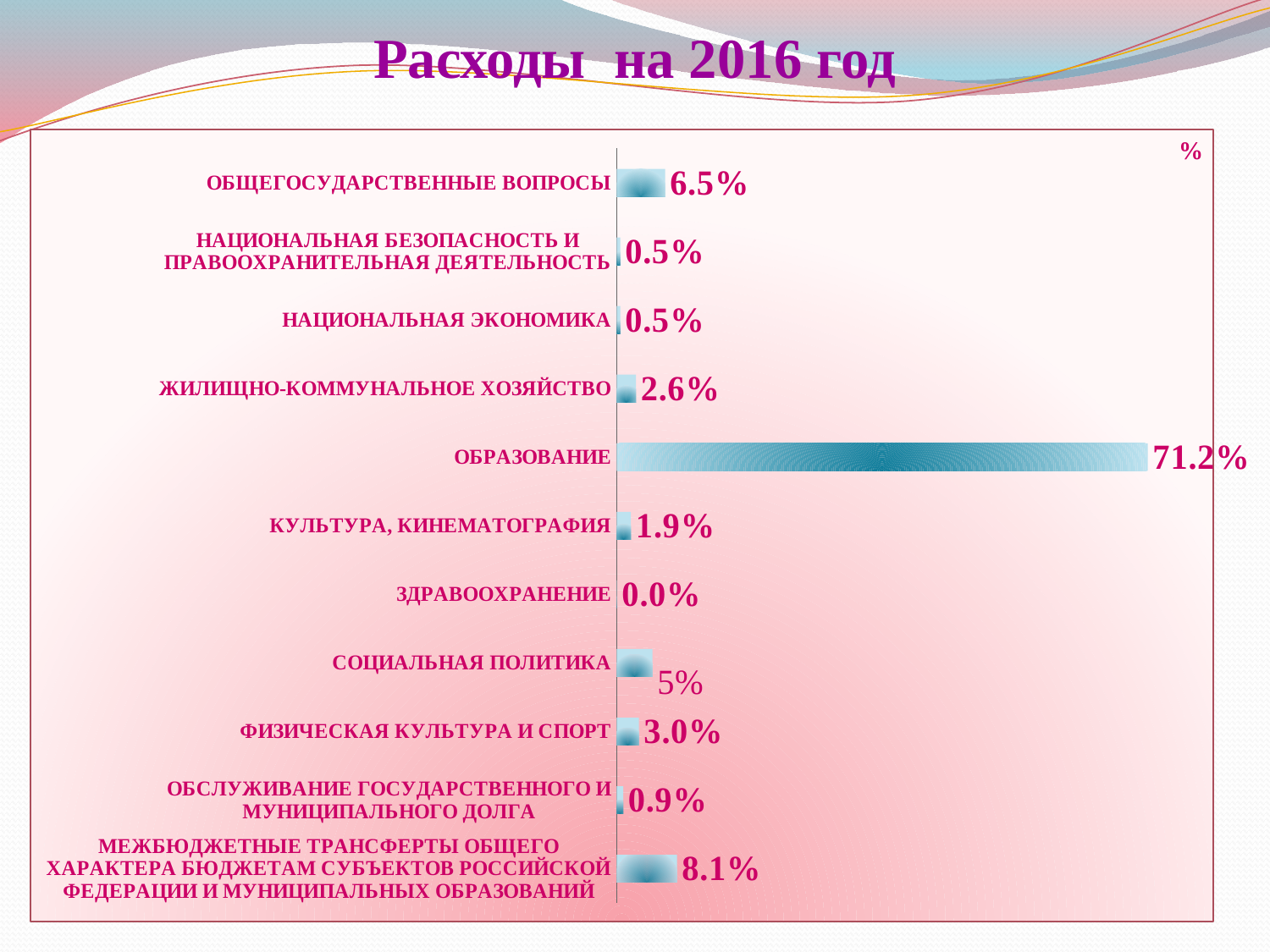

# Расходы  на 2016 год

### Chart:

| Category | % |
|---|---|
| МЕЖБЮДЖЕТНЫЕ ТРАНСФЕРТЫ ОБЩЕГО ХАРАКТЕРА БЮДЖЕТАМ СУБЪЕКТОВ РОССИЙСКОЙ ФЕДЕРАЦИИ И МУНИЦИПАЛЬНЫХ ОБРАЗОВАНИЙ | 0.081 |
| ОБСЛУЖИВАНИЕ ГОСУДАРСТВЕННОГО И МУНИЦИПАЛЬНОГО ДОЛГА | 0.009000000000000003 |
| ФИЗИЧЕСКАЯ КУЛЬТУРА И СПОРТ | 0.030000000000000002 |
| СОЦИАЛЬНАЯ ПОЛИТИКА | 0.048 |
| ЗДРАВООХРАНЕНИЕ | 0.0003000000000000002 |
| КУЛЬТУРА, КИНЕМАТОГРАФИЯ | 0.01900000000000001 |
| ОБРАЗОВАНИЕ | 0.7120000000000003 |
| ЖИЛИЩНО-КОММУНАЛЬНОЕ ХОЗЯЙСТВО | 0.026 |
| НАЦИОНАЛЬНАЯ ЭКОНОМИКА | 0.005000000000000003 |
| НАЦИОНАЛЬНАЯ БЕЗОПАСНОСТЬ И ПРАВООХРАНИТЕЛЬНАЯ ДЕЯТЕЛЬНОСТЬ | 0.005000000000000003 |
| ОБЩЕГОСУДАРСТВЕННЫЕ ВОПРОСЫ | 0.065 |